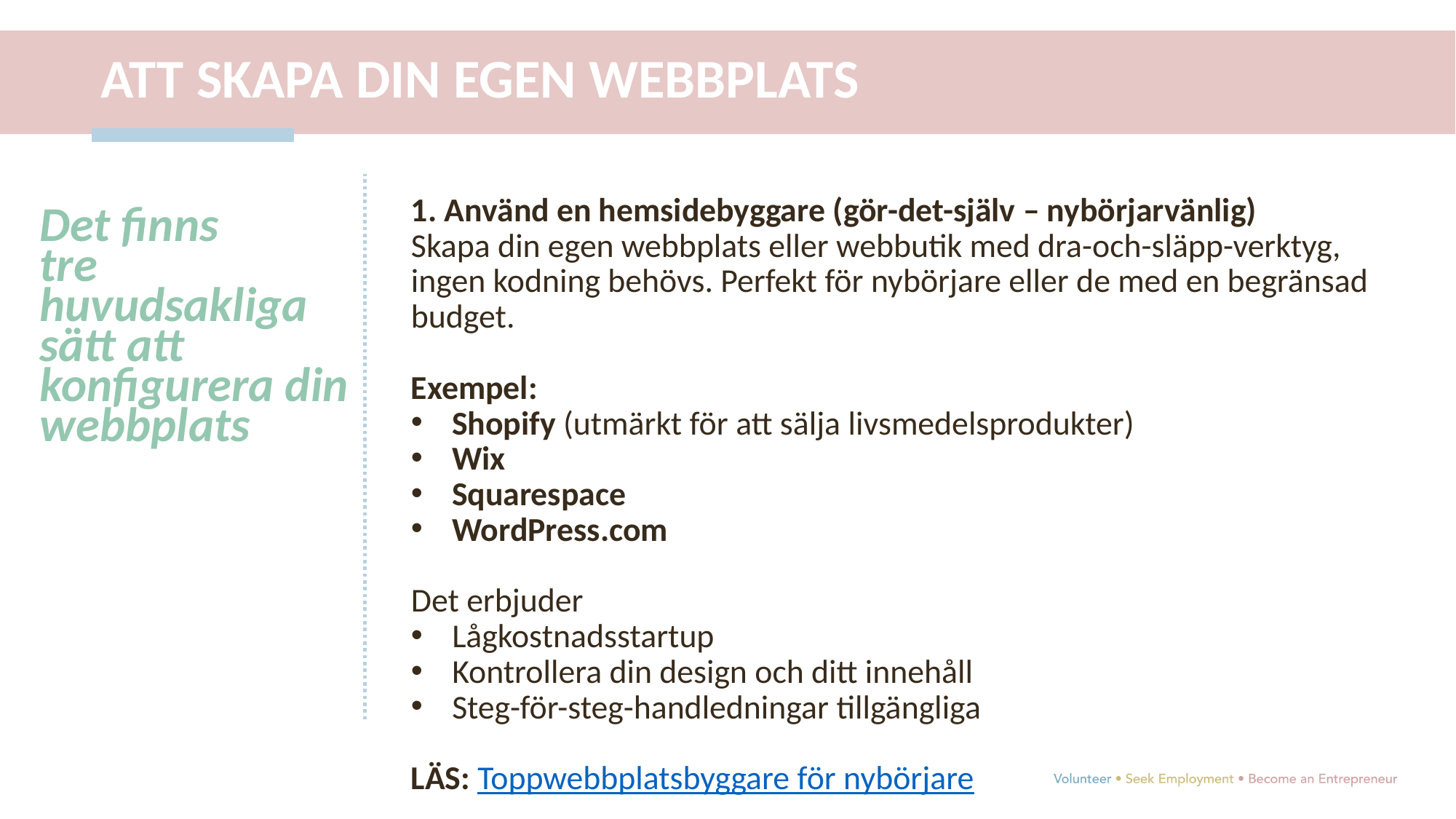

ATT SKAPA DIN EGEN WEBBPLATS
1. Använd en hemsidebyggare (gör-det-själv – nybörjarvänlig)
Skapa din egen webbplats eller webbutik med dra-och-släpp-verktyg, ingen kodning behövs. Perfekt för nybörjare eller de med en begränsad budget.

Exempel:
Shopify (utmärkt för att sälja livsmedelsprodukter)
Wix
Squarespace
WordPress.com

Det erbjuder
Lågkostnadsstartup
Kontrollera din design och ditt innehåll
Steg-för-steg-handledningar tillgängliga
LÄS: Toppwebbplatsbyggare för nybörjare

Det finns
tre huvudsakliga sätt att konfigurera din webbplats